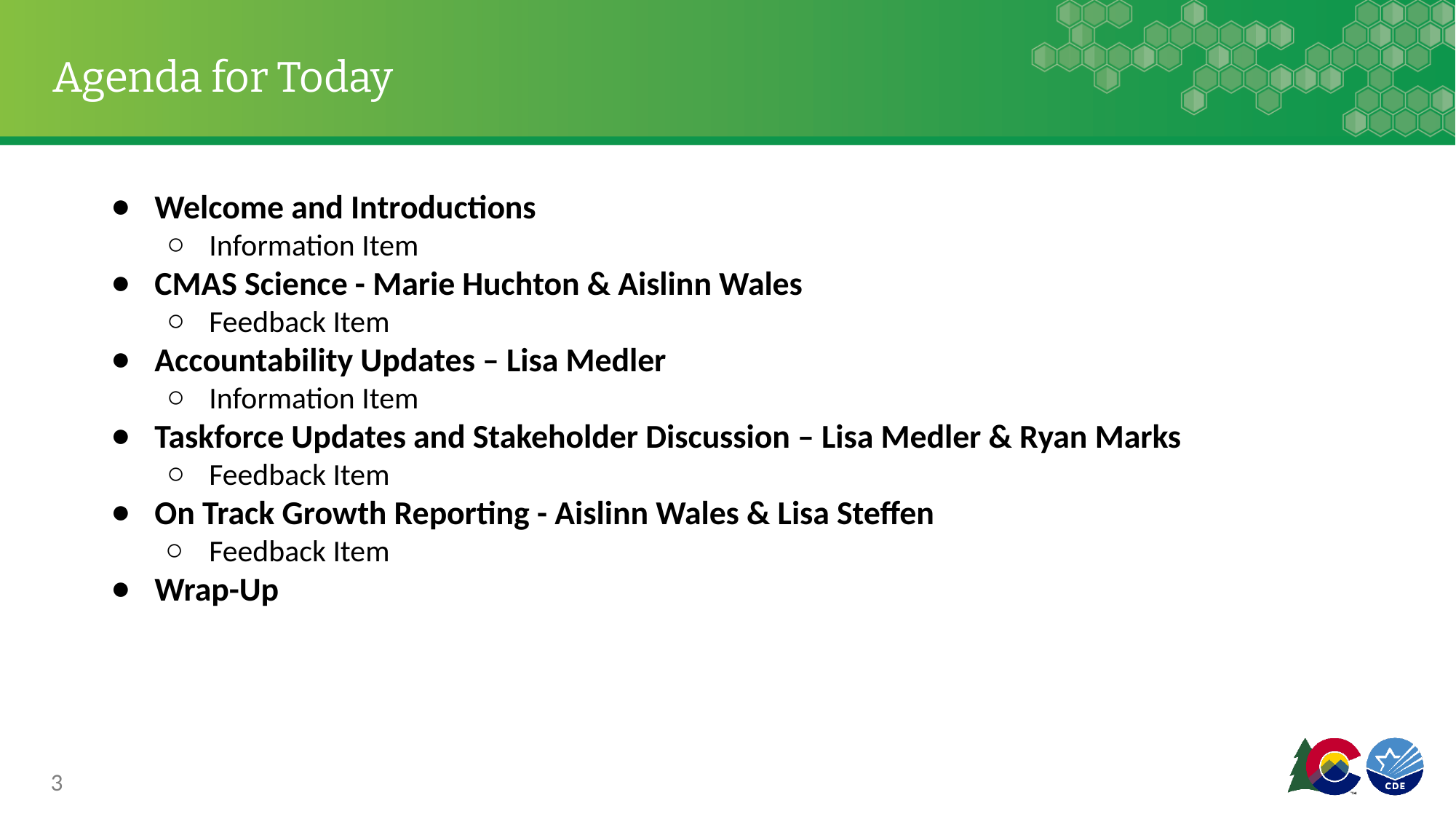

# Agenda for Today
Welcome and Introductions
Information Item
CMAS Science - Marie Huchton & Aislinn Wales
Feedback Item
Accountability Updates – Lisa Medler
Information Item
Taskforce Updates and Stakeholder Discussion – Lisa Medler & Ryan Marks
Feedback Item
On Track Growth Reporting - Aislinn Wales & Lisa Steffen
Feedback Item
Wrap-Up
3